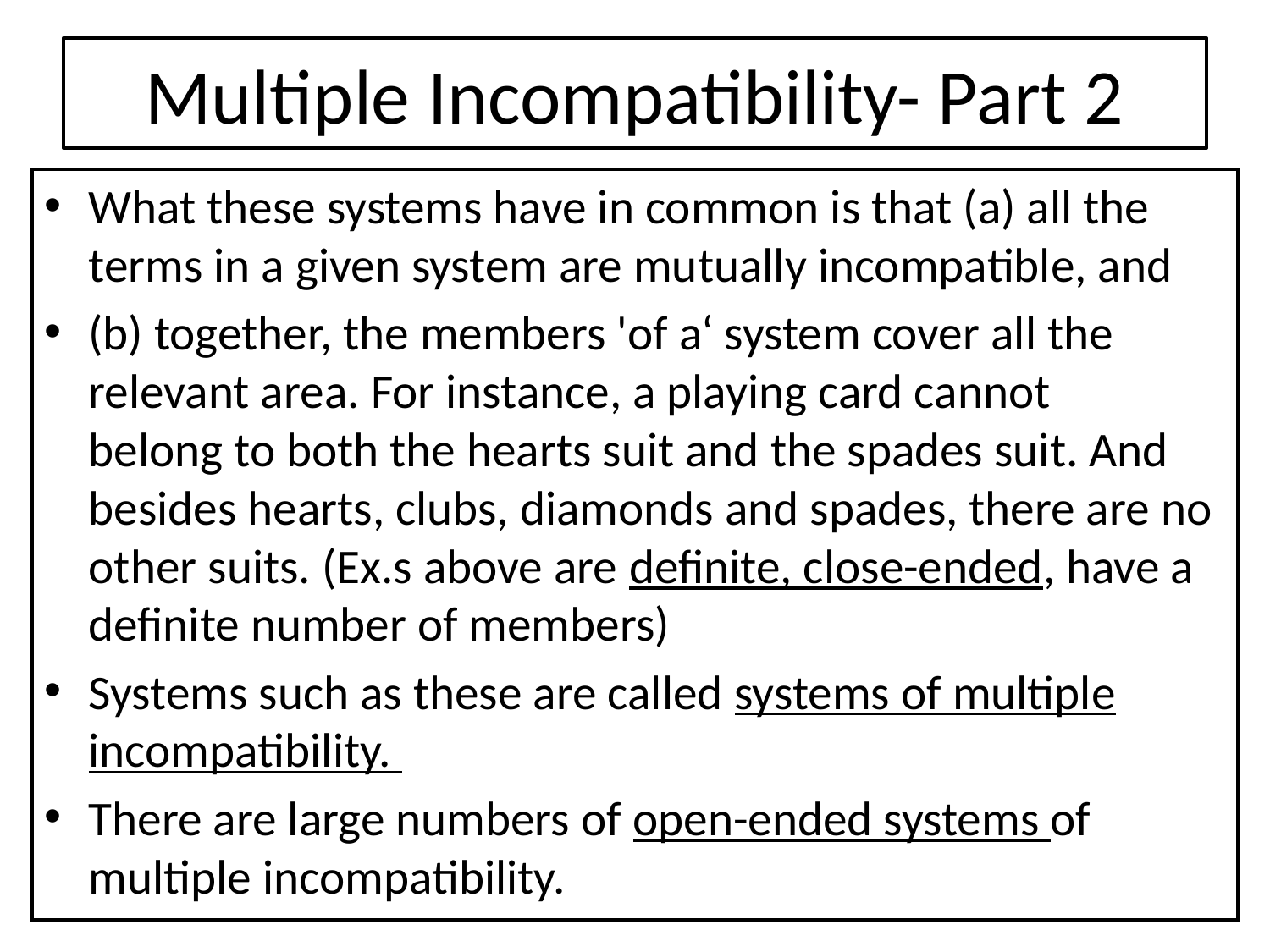

# Multiple Incompatibility- Part 2
What these systems have in common is that (a) all the terms in a given system are mutually incompatible, and
(b) together, the members 'of a‘ system cover all the relevant area. For instance, a playing card cannot
belong to both the hearts suit and the spades suit. And besides hearts, clubs, diamonds and spades, there are no other suits. (Ex.s above are definite, close-ended, have a definite number of members)
Systems such as these are called systems of multiple incompatibility.
There are large numbers of open-ended systems of multiple incompatibility.